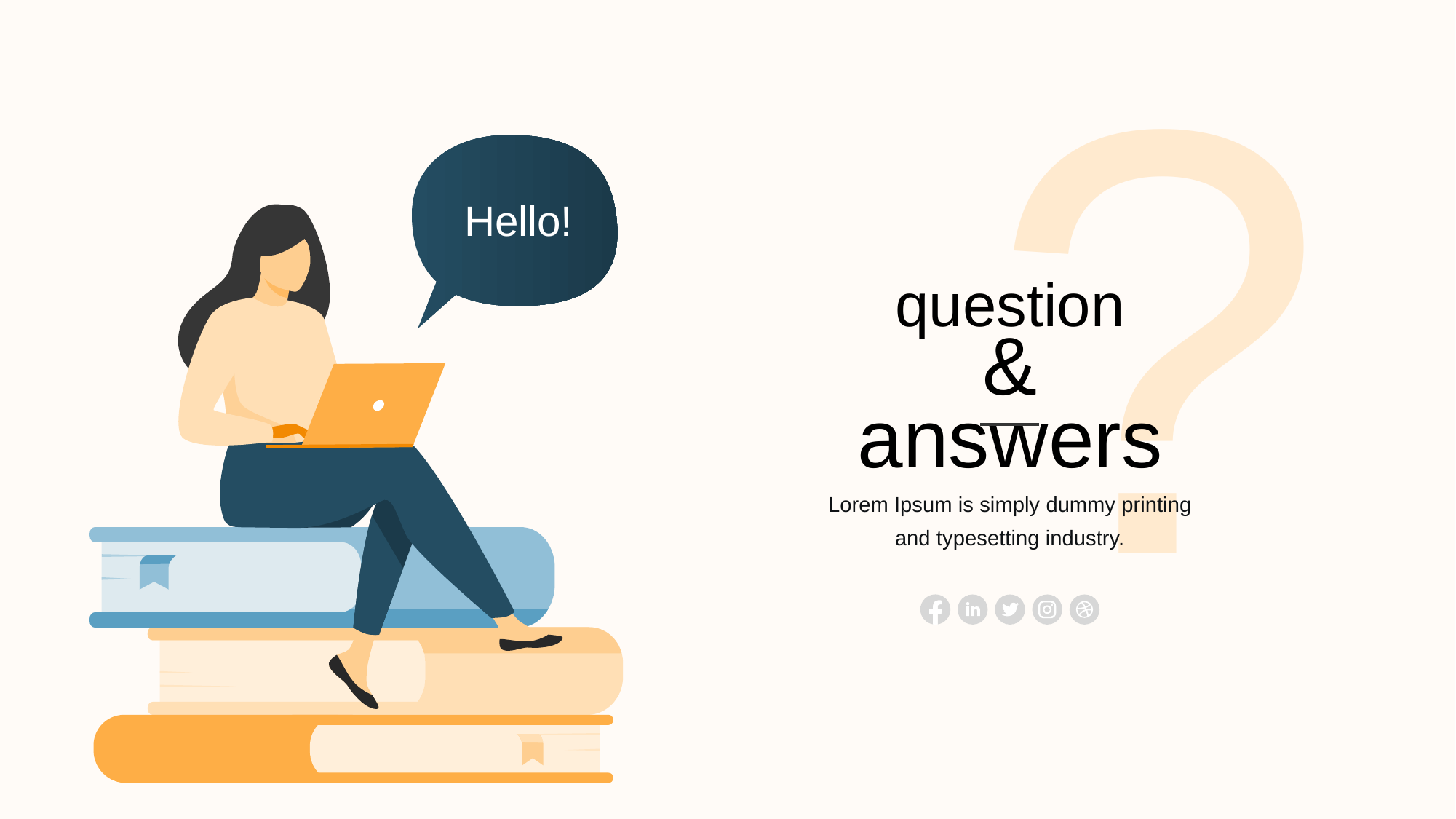

?

Hello!
question
& answers
Lorem Ipsum is simply dummy printing
and typesetting industry.